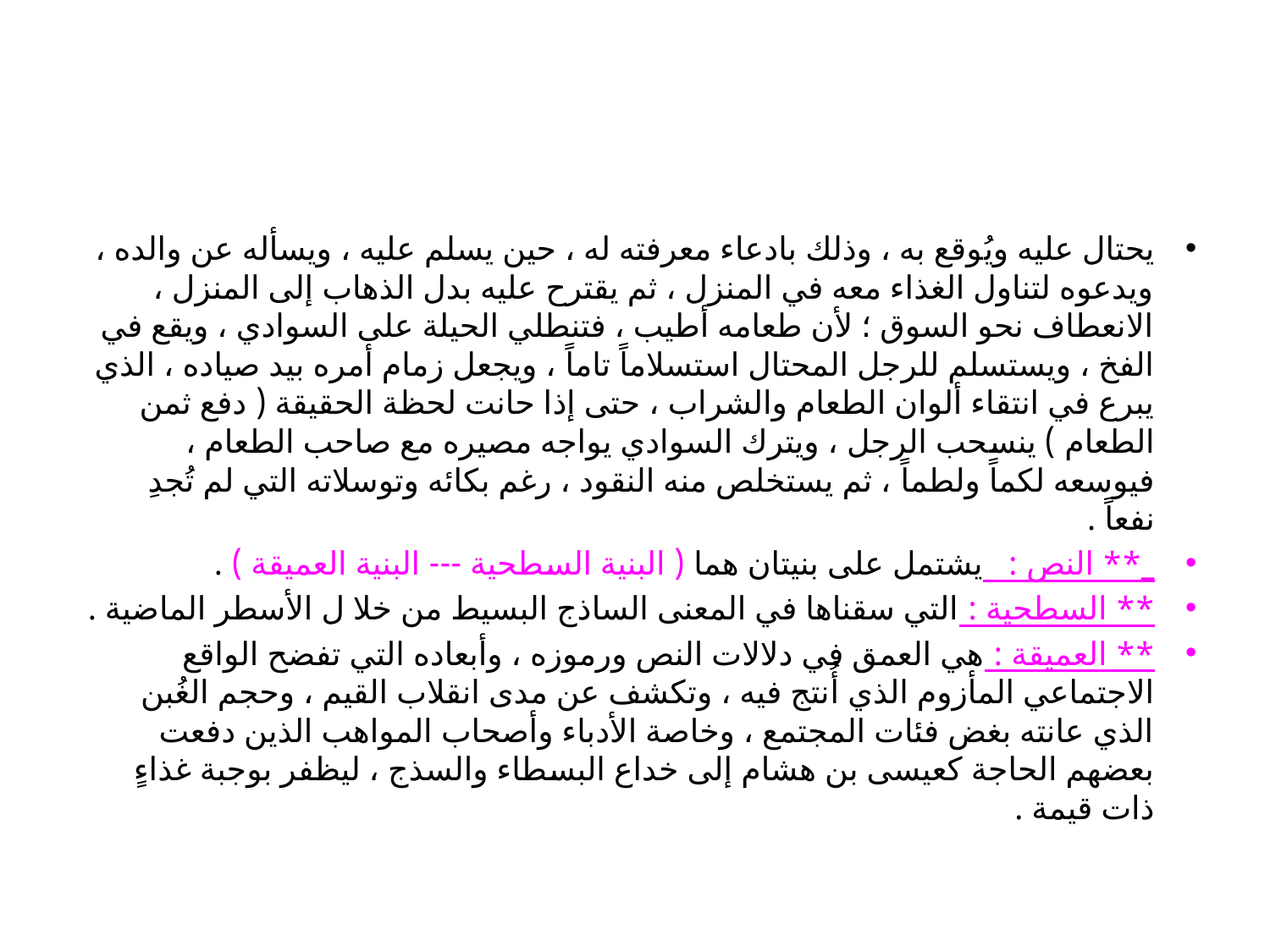

#
يحتال عليه ويُوقع به ، وذلك بادعاء معرفته له ، حين يسلم عليه ، ويسأله عن والده ، ويدعوه لتناول الغذاء معه في المنزل ، ثم يقترح عليه بدل الذهاب إلى المنزل ، الانعطاف نحو السوق ؛ لأن طعامه أطيب ، فتنطلي الحيلة على السوادي ، ويقع في الفخ ، ويستسلم للرجل المحتال استسلاماً تاماً ، ويجعل زمام أمره بيد صياده ، الذي يبرع في انتقاء ألوان الطعام والشراب ، حتى إذا حانت لحظة الحقيقة ( دفع ثمن الطعام ) ينسحب الرجل ، ويترك السوادي يواجه مصيره مع صاحب الطعام ، فيوسعه لكماً ولطماً ، ثم يستخلص منه النقود ، رغم بكائه وتوسلاته التي لم تُجدِ نفعاً .
_** النص :   يشتمل على بنيتان هما ( البنية السطحية --- البنية العميقة ) .
** السطحية : التي سقناها في المعنى الساذج البسيط من خلا ل الأسطر الماضية .
** العميقة : هي العمق في دلالات النص ورموزه ، وأبعاده التي تفضح الواقع الاجتماعي المأزوم الذي أُنتج فيه ، وتكشف عن مدى انقلاب القيم ، وحجم الغُبن الذي عانته بغض فئات المجتمع ، وخاصة الأدباء وأصحاب المواهب الذين دفعت بعضهم الحاجة كعيسى بن هشام إلى خداع البسطاء والسذج ، ليظفر بوجبة غذاءٍ ذات قيمة .